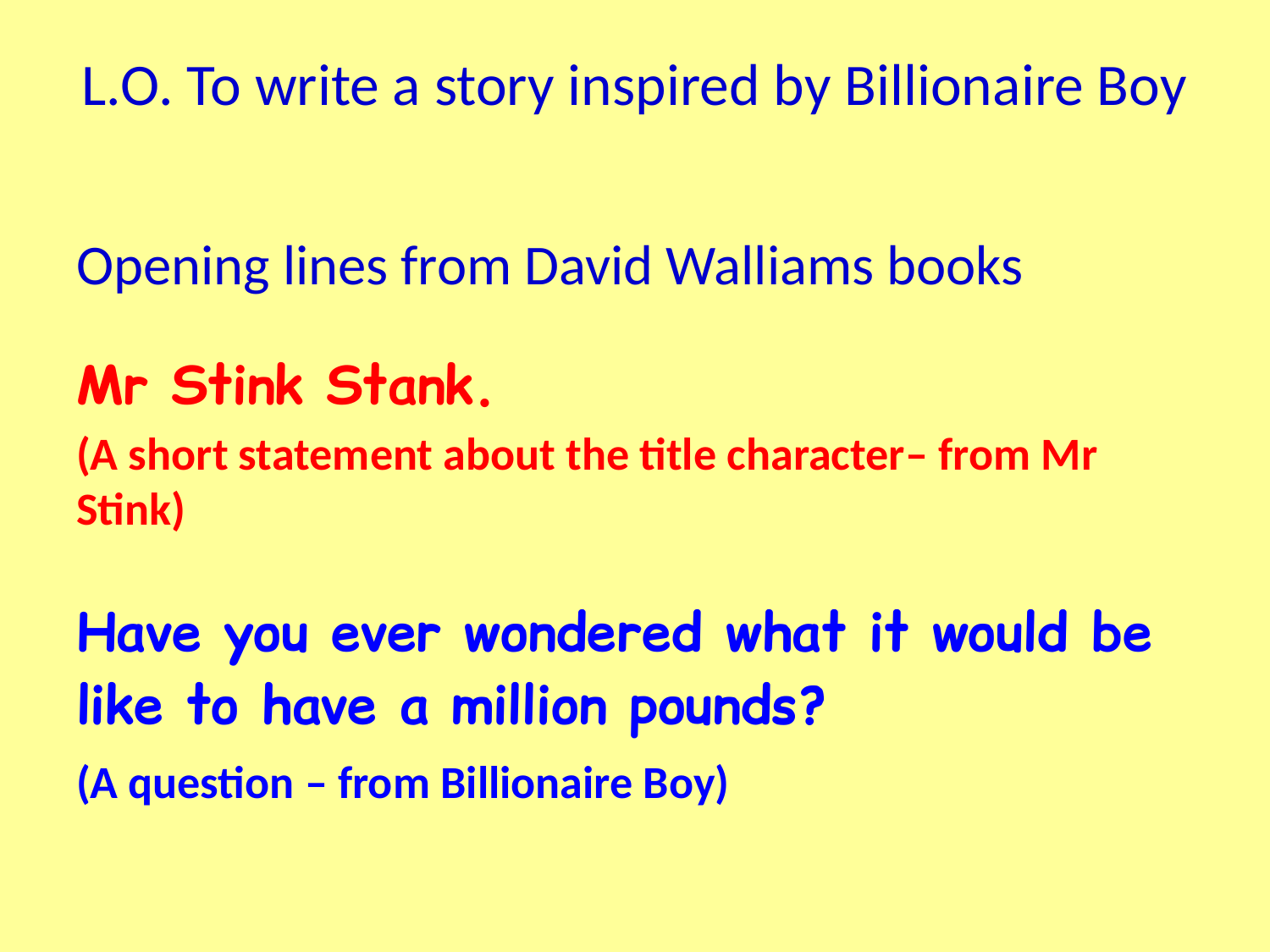

# L.O. To write a story inspired by Billionaire Boy
Opening lines from David Walliams books

Mr Stink Stank.
(A short statement about the title character– from Mr Stink)

Have you ever wondered what it would be like to have a million pounds?
(A question – from Billionaire Boy)